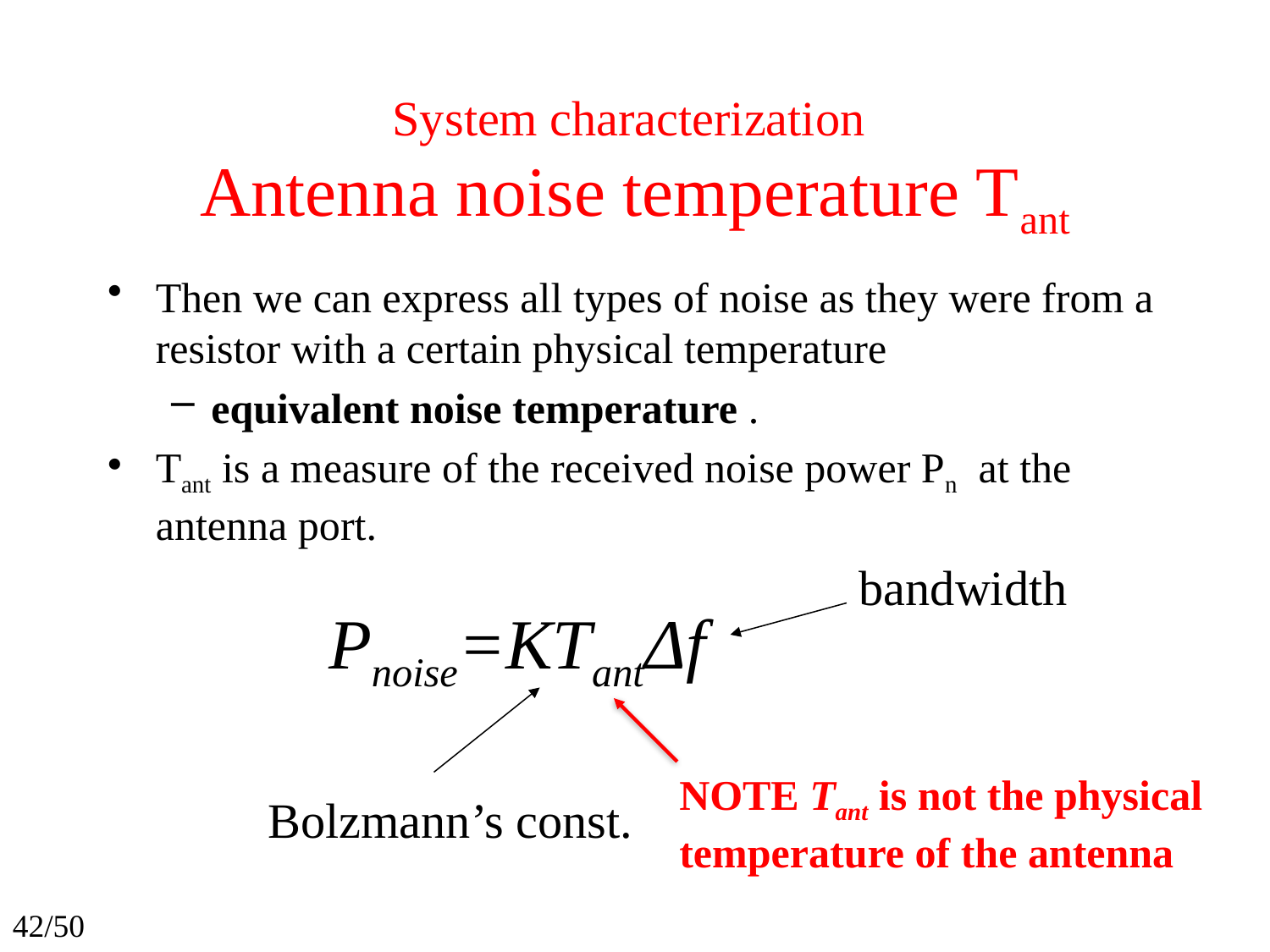

# System characterization Antenna noise temperature Tant
Then we can express all types of noise as they were from a resistor with a certain physical temperature
equivalent noise temperature .
Tant is a measure of the received noise power Pn  at the antenna port.

bandwidth
Pnoise=KTantΔf

NOTE Tant is not the physical temperature of the antenna
Bolzmann’s const.